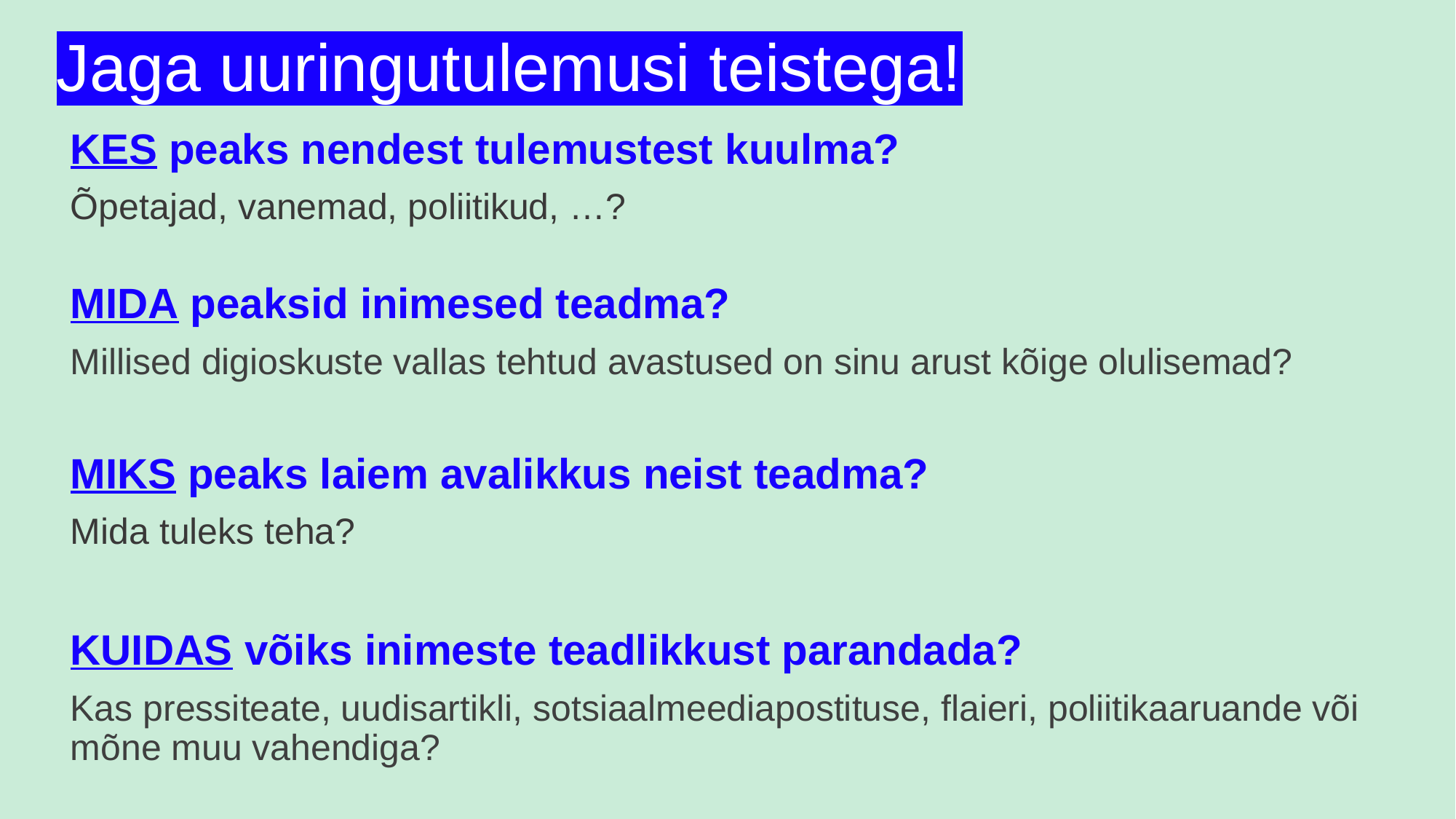

# Jaga uuringutulemusi teistega!
KES peaks nendest tulemustest kuulma?
Õpetajad, vanemad, poliitikud, …?
MIDA peaksid inimesed teadma?
Millised digioskuste vallas tehtud avastused on sinu arust kõige olulisemad?

MIKS peaks laiem avalikkus neist teadma?
Mida tuleks teha?

KUIDAS võiks inimeste teadlikkust parandada?
Kas pressiteate, uudisartikli, sotsiaalmeediapostituse, flaieri, poliitikaaruande või mõne muu vahendiga?